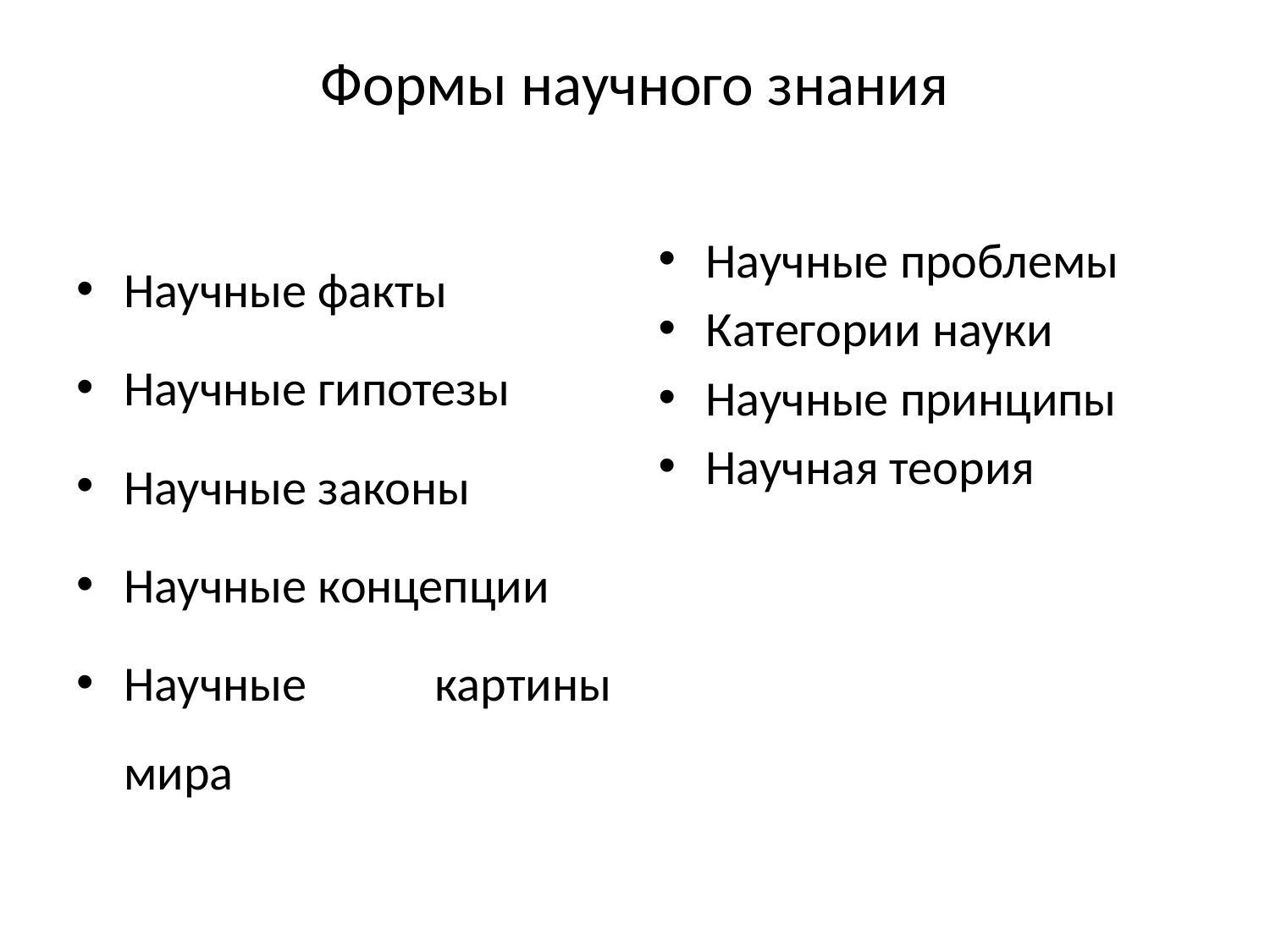

# Формы научного знания
Научные факты
Научные гипотезы
Научные законы
Научные концепции
Научные картины мира
Научные проблемы
Категории науки
Научные принципы
Научная теория